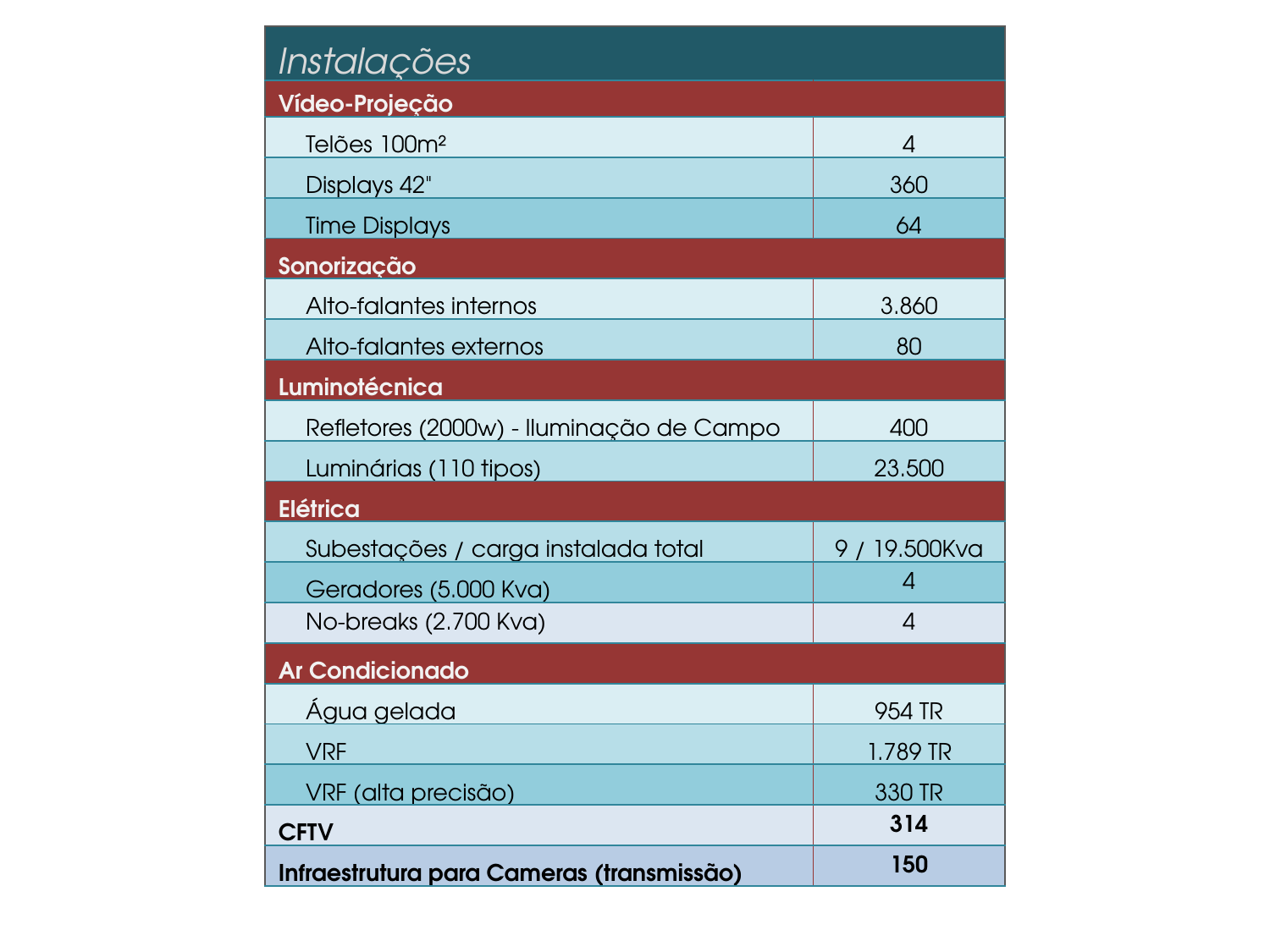

| Instalações |  |
| --- | --- |
| Vídeo-Projeção |  |
| Telões 100m² | 4 |
| Displays 42" | 360 |
| Time Displays | 64 |
| Sonorização |  |
| Alto-falantes internos | 3.860 |
| Alto-falantes externos | 80 |
| Luminotécnica |  |
| Refletores (2000w) - Iluminação de Campo | 400 |
| Luminárias (110 tipos) | 23.500 |
| Elétrica |  |
| Subestações / carga instalada total | 9 / 19.500Kva |
| Geradores (5.000 Kva) | 4 |
| No-breaks (2.700 Kva) | 4 |
| Ar Condicionado |  |
| Água gelada | 954 TR |
| VRF | 1.789 TR |
| VRF (alta precisão) | 330 TR |
| CFTV | 314 |
| Infraestrutura para Cameras (transmissão) | 150 |